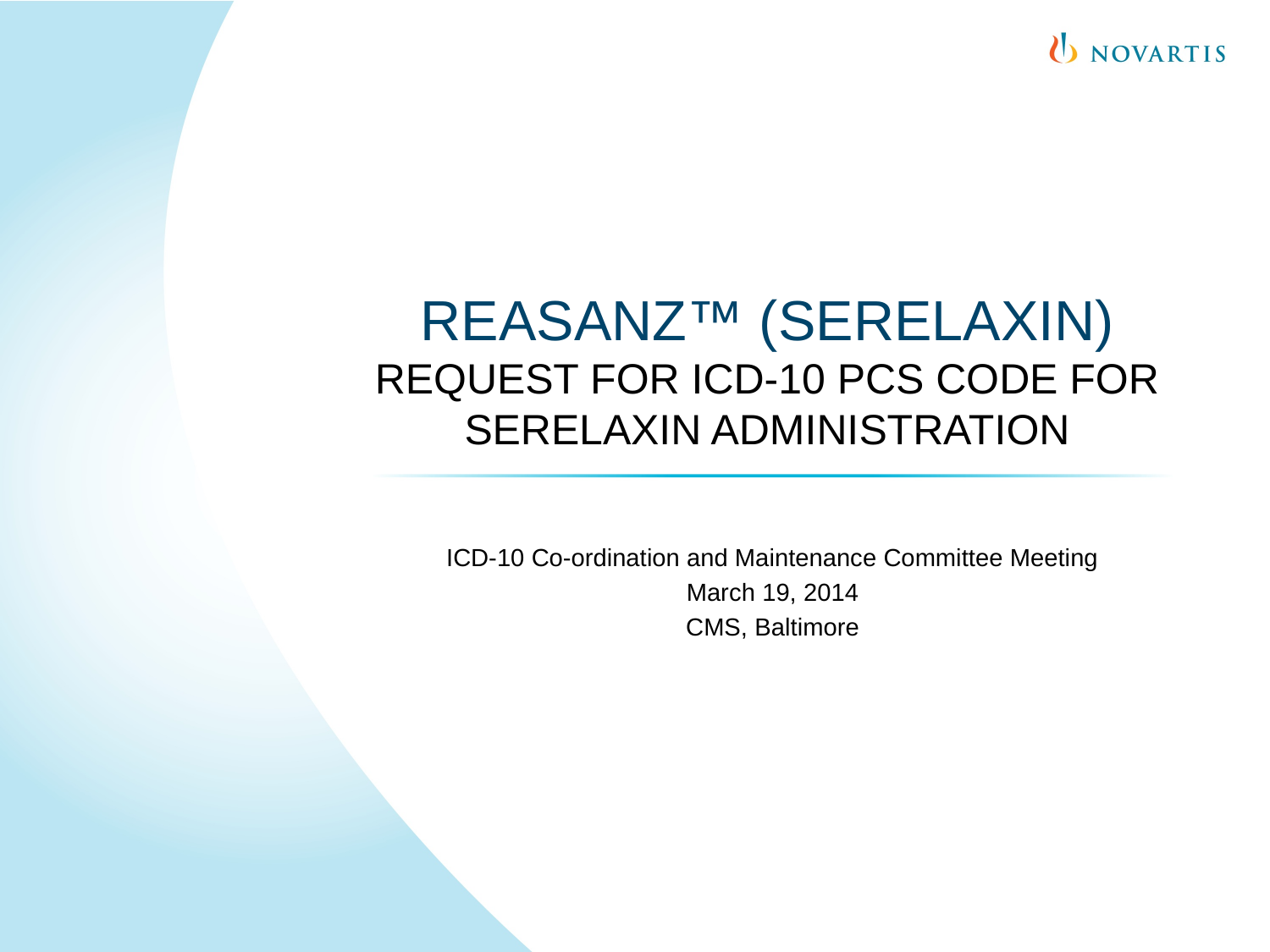

# REASANZ™ (serelaxin) request for icd-10 PCS code for serelaxin administration

ICD-10 Co-ordination and Maintenance Committee Meeting
March 19, 2014
CMS, Baltimore